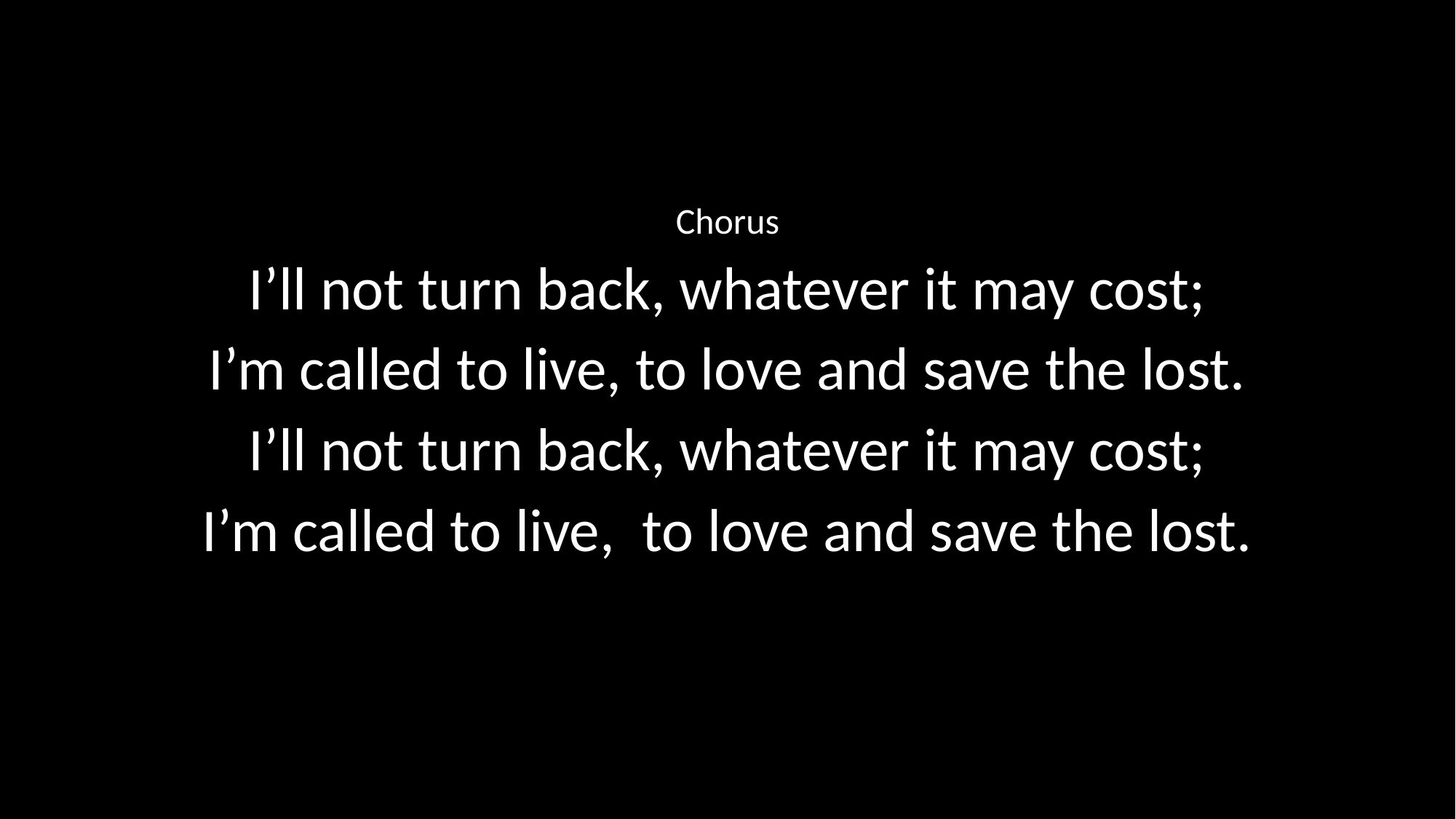

Chorus
I’ll not turn back, whatever it may cost;
I’m called to live, to love and save the lost.
I’ll not turn back, whatever it may cost;
I’m called to live,  to love and save the lost.